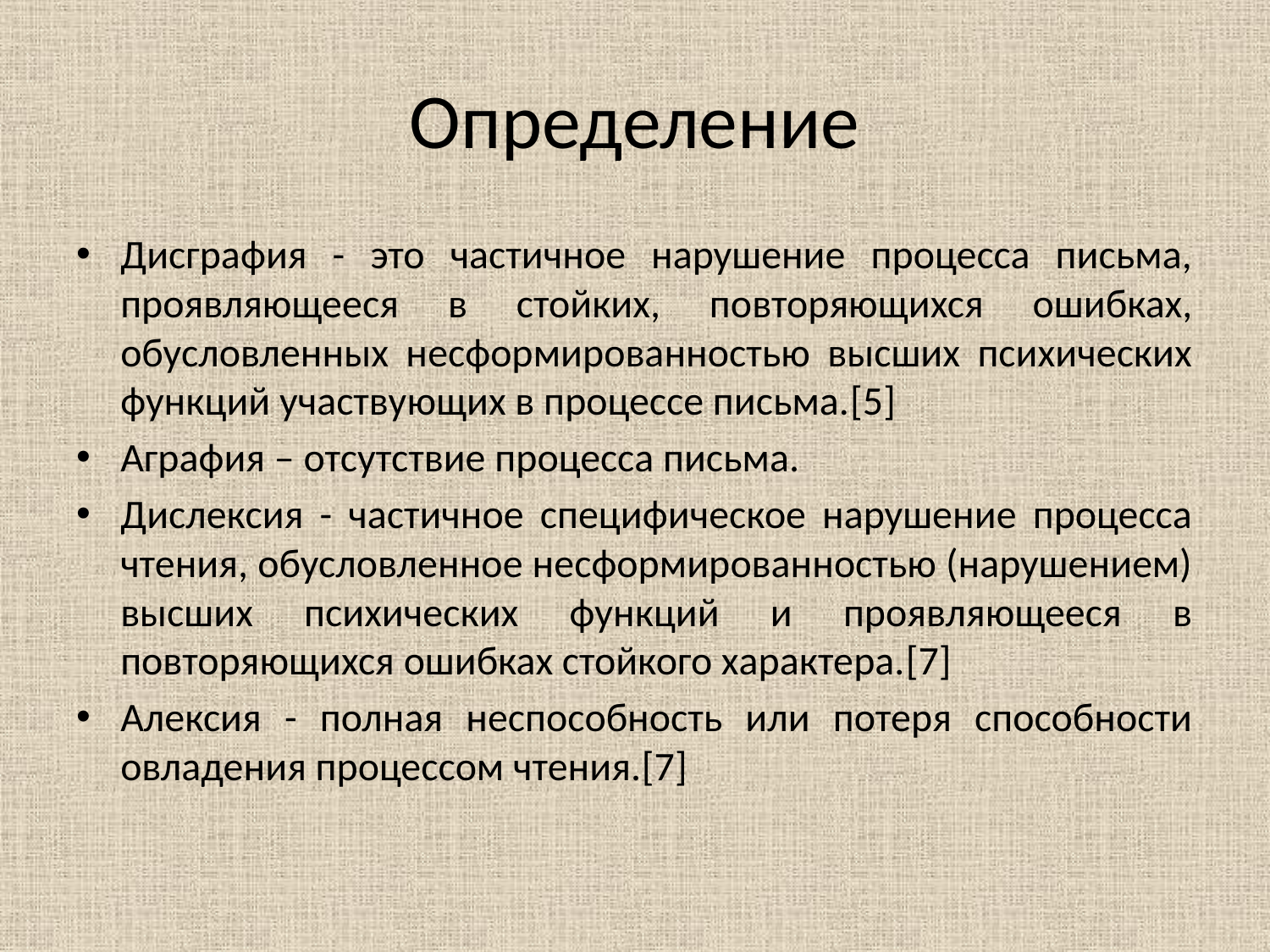

# Определение
Дисграфия - это частичное нарушение процесса письма, проявляющееся в стойких, повторяющихся ошибках, обусловленных несформированностью высших психических функций участвующих в процессе письма.[5]
Аграфия – отсутствие процесса письма.
Дислексия - частичное специфическое нарушение процесса чтения, обусловленное несформированностью (нарушением) высших психических функций и проявляющееся в повторяющихся ошибках стойкого характера.[7]
Алексия - полная неспособность или потеря способности овладения процессом чтения.[7]